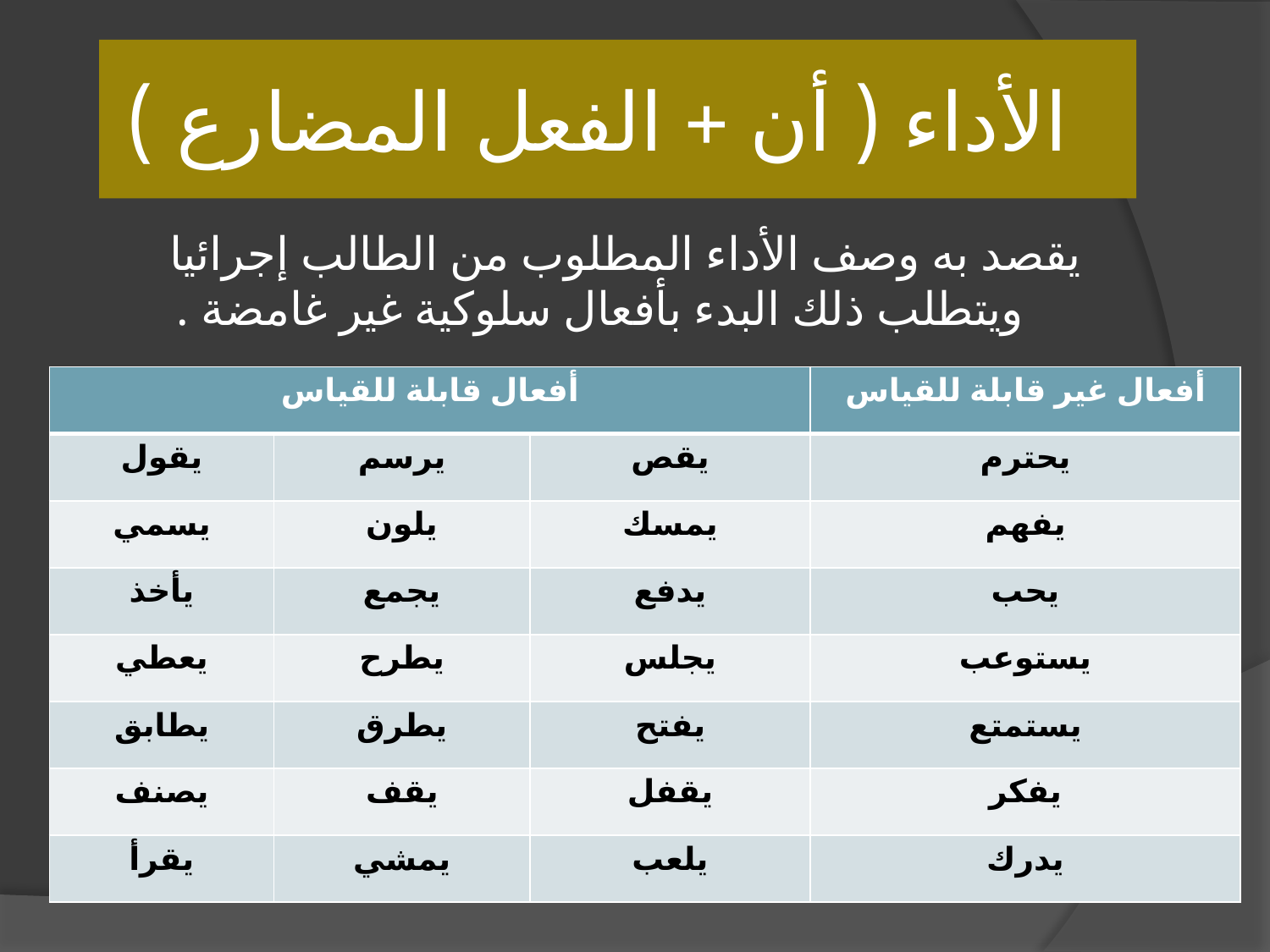

# الأداء ( أن + الفعل المضارع )
يقصد به وصف الأداء المطلوب من الطالب إجرائيا ويتطلب ذلك البدء بأفعال سلوكية غير غامضة .
| أفعال قابلة للقياس |  |  | أفعال غير قابلة للقياس |
| --- | --- | --- | --- |
| يقول | يرسم | يقص | يحترم |
| يسمي | يلون | يمسك | يفهم |
| يأخذ | يجمع | يدفع | يحب |
| يعطي | يطرح | يجلس | يستوعب |
| يطابق | يطرق | يفتح | يستمتع |
| يصنف | يقف | يقفل | يفكر |
| يقرأ | يمشي | يلعب | يدرك |